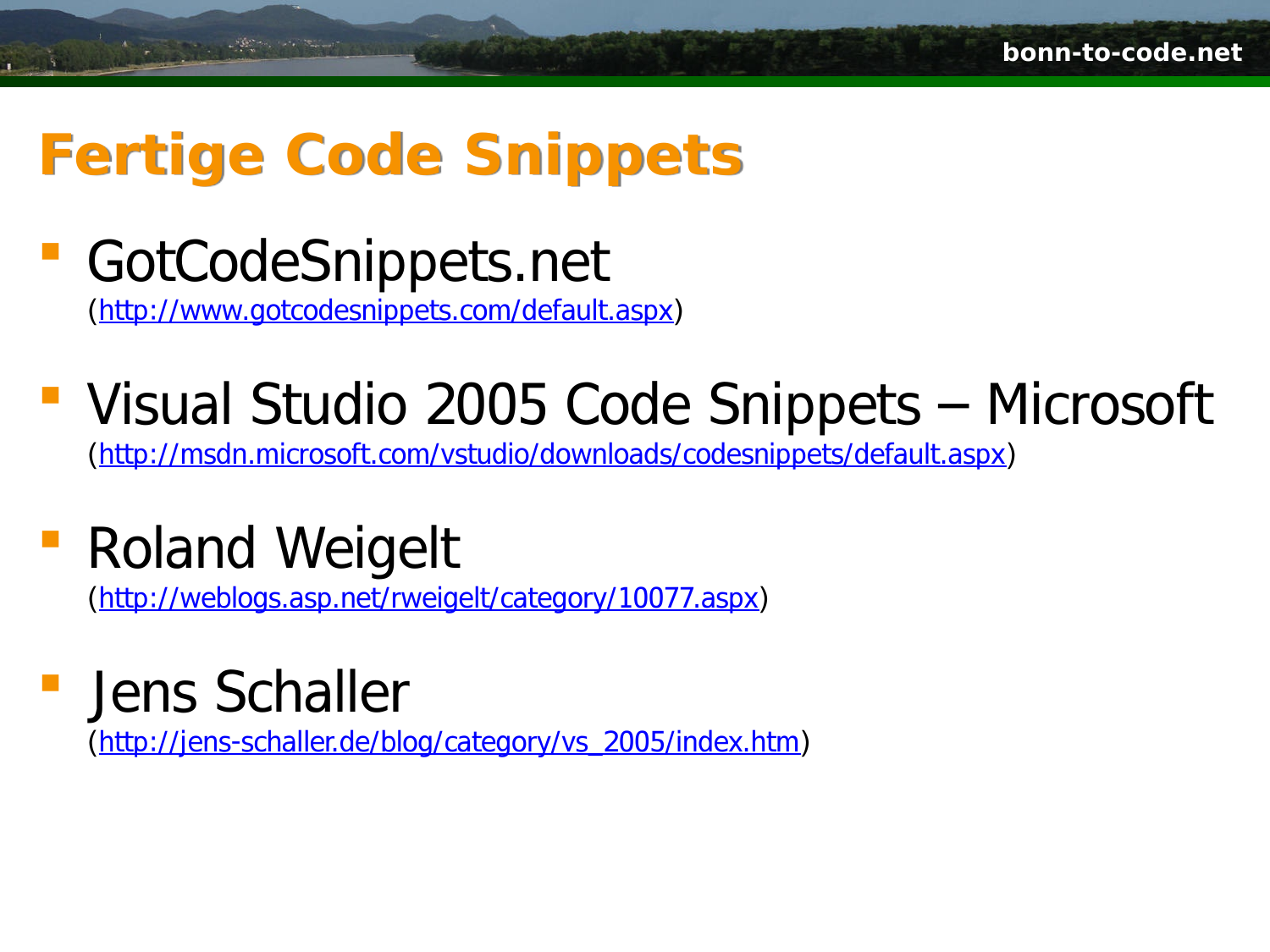

# Fertige Code Snippets
GotCodeSnippets.net
(http://www.gotcodesnippets.com/default.aspx)
Visual Studio 2005 Code Snippets – Microsoft
(http://msdn.microsoft.com/vstudio/downloads/codesnippets/default.aspx)
Roland Weigelt
(http://weblogs.asp.net/rweigelt/category/10077.aspx)
Jens Schaller
(http://jens-schaller.de/blog/category/vs_2005/index.htm)